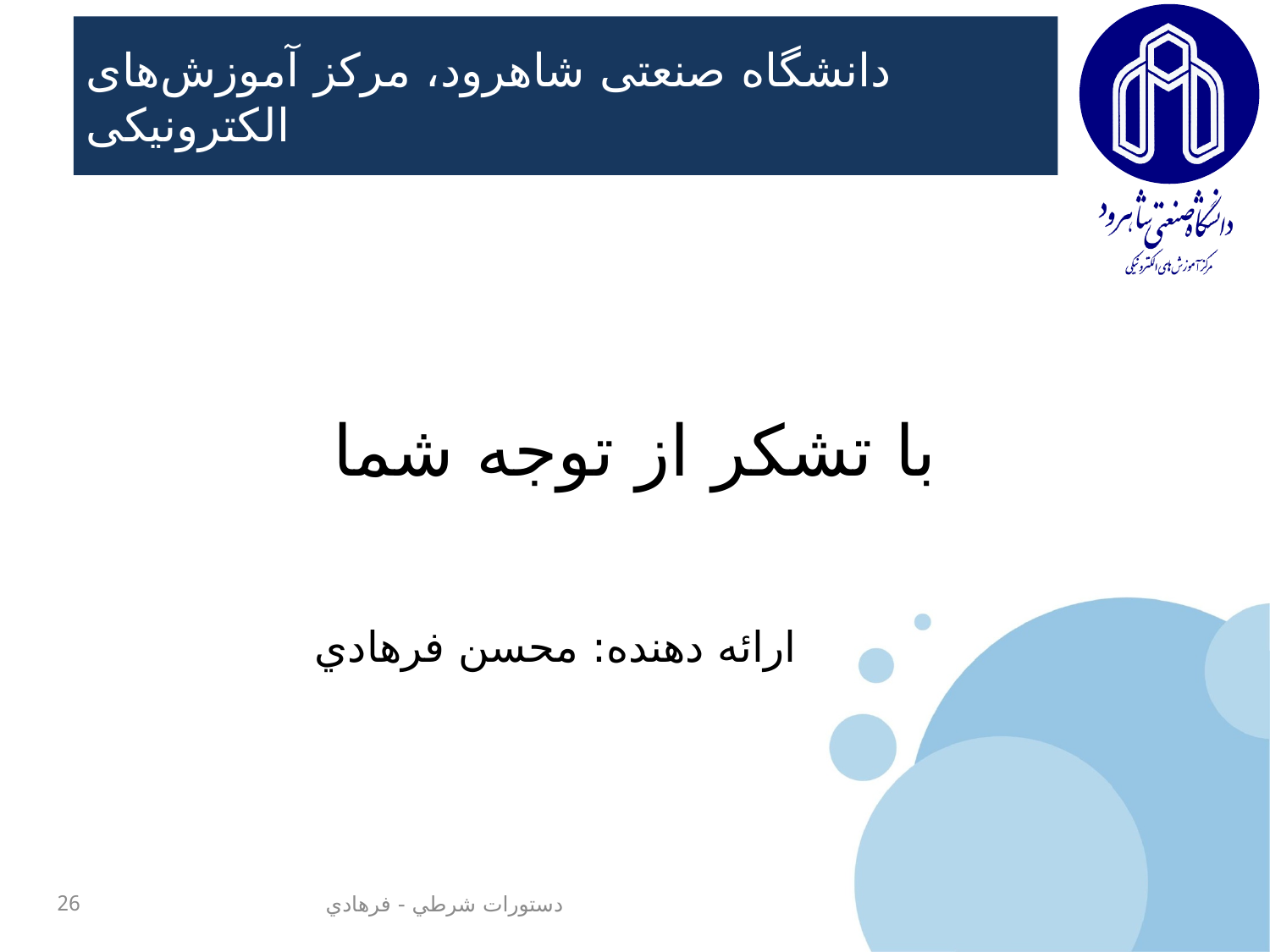

ارائه دهنده: محسن فرهادي

26
دستورات شرطي - فرهادي